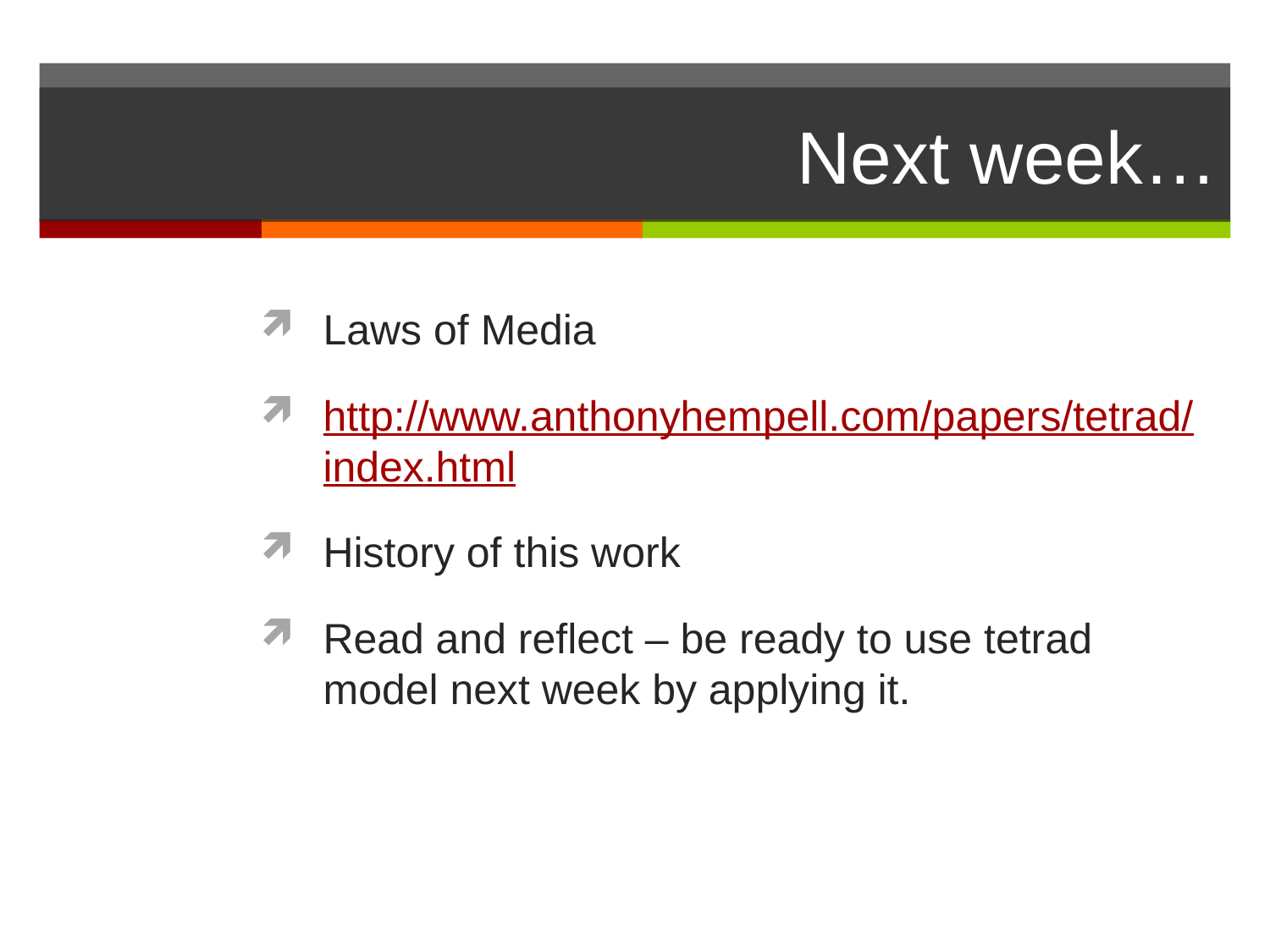

# Next week…
Laws of Media
http://www.anthonyhempell.com/papers/tetrad/index.html
History of this work
Read and reflect – be ready to use tetrad model next week by applying it.